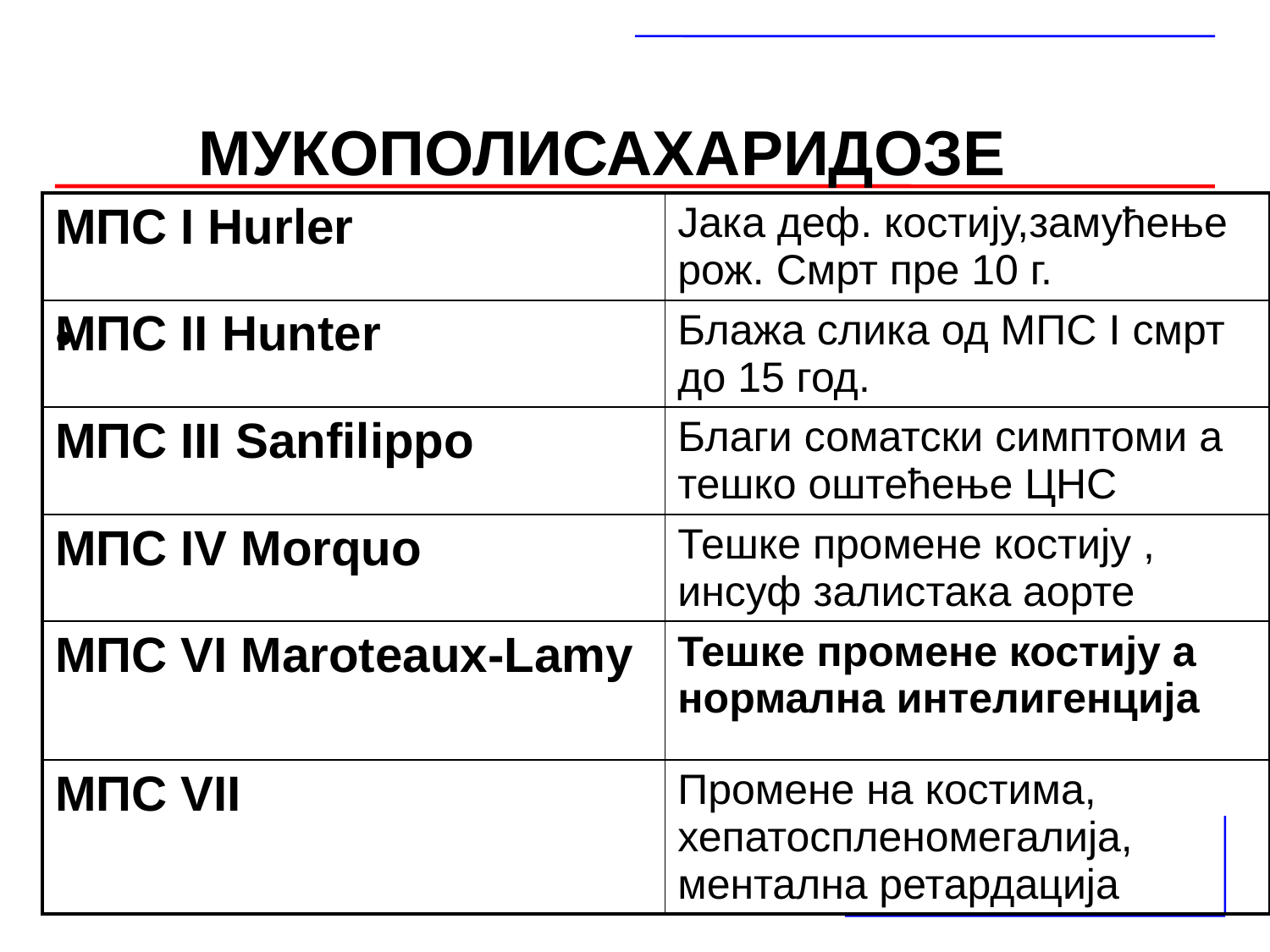

МУКОПОЛИСАХАРИДОЗЕ
| МПС I Hurler | Јака деф. костију,замућење рож. Смрт пре 10 г. |
| --- | --- |
| МПС II Hunter | Блажа слика од МПС I смрт до 15 год. |
| МПС III Sanfilippo | Благи соматски симптоми а тешко оштећење ЦНС |
| МПС IV Morquo | Тешке промене костију , инсуф залистака аорте |
| МПС VI Maroteaux-Lamy | Тешке промене костију а нормална интелигенција |
| МПС VII | Промене на костима, хепатоспленомегалија, ментална ретардација |